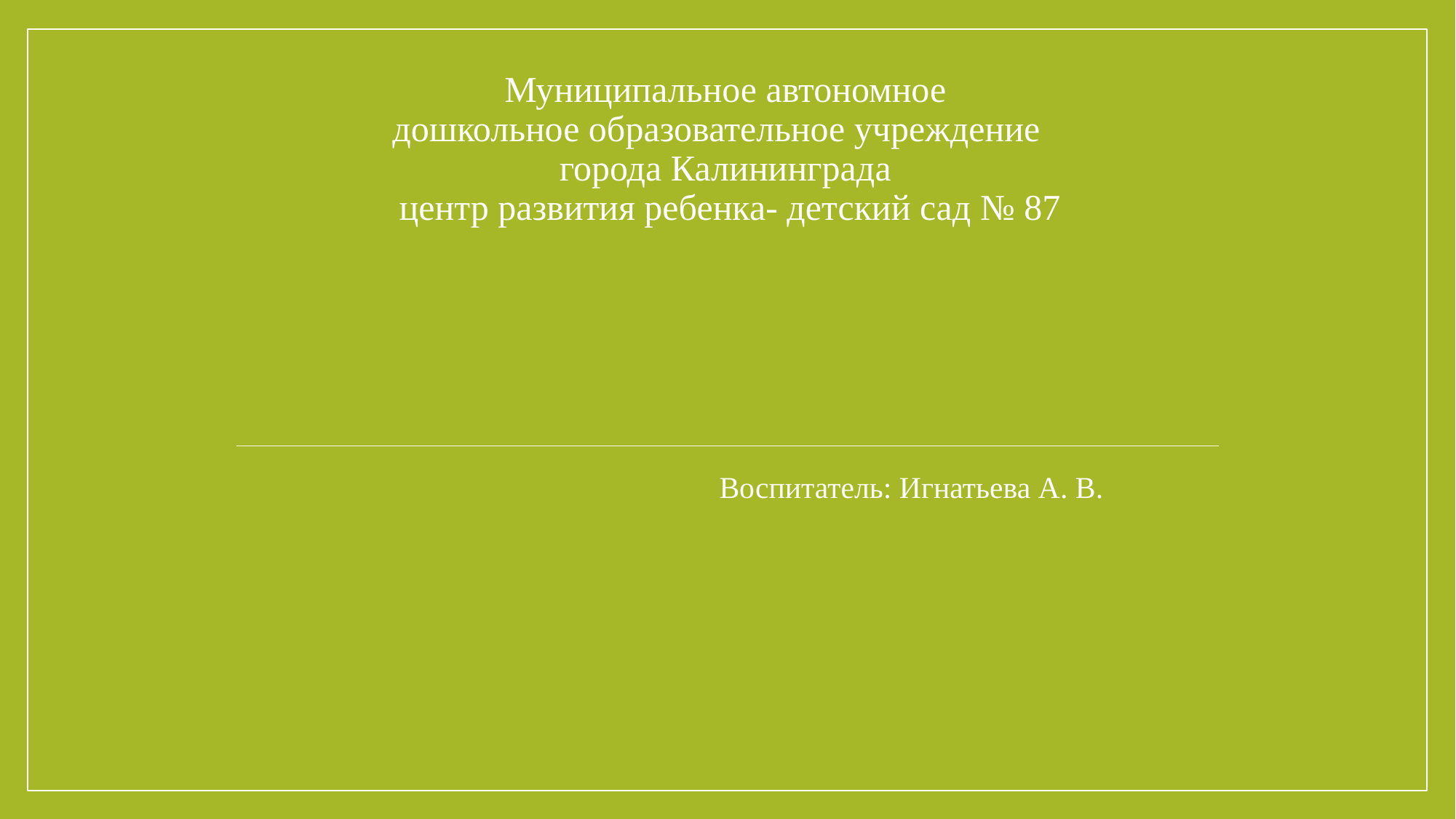

Муниципальное автономное
   дошкольное образовательное учреждение       города Калининграда
центр развития ребенка- детский сад № 87

Воспитатель: Игнатьева А. В.